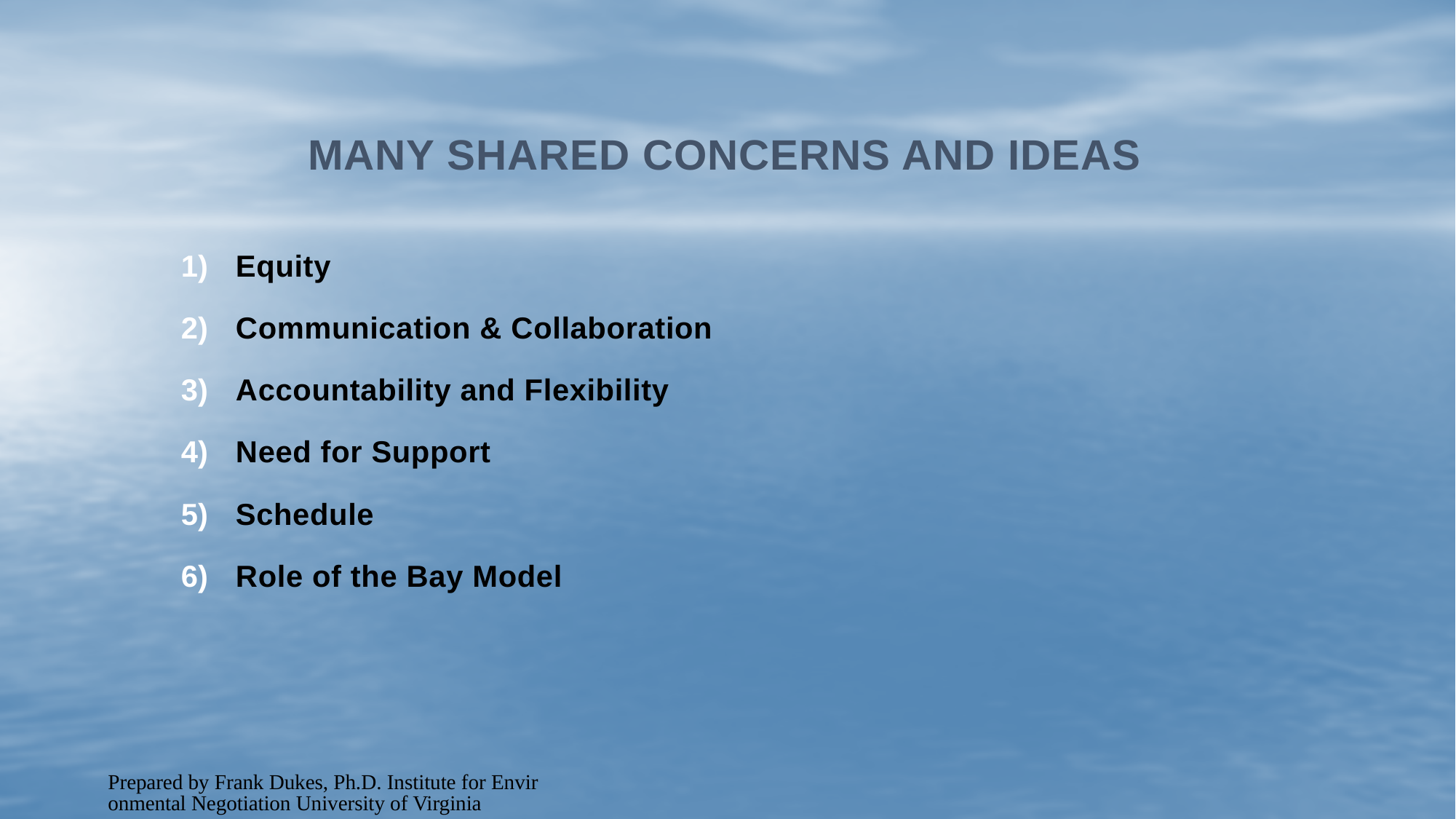

# Many Shared Concerns and Ideas
Equity
Communication & Collaboration
Accountability and Flexibility
Need for Support
Schedule
Role of the Bay Model
Prepared by Frank Dukes, Ph.D. Institute for Environmental Negotiation University of Virginia